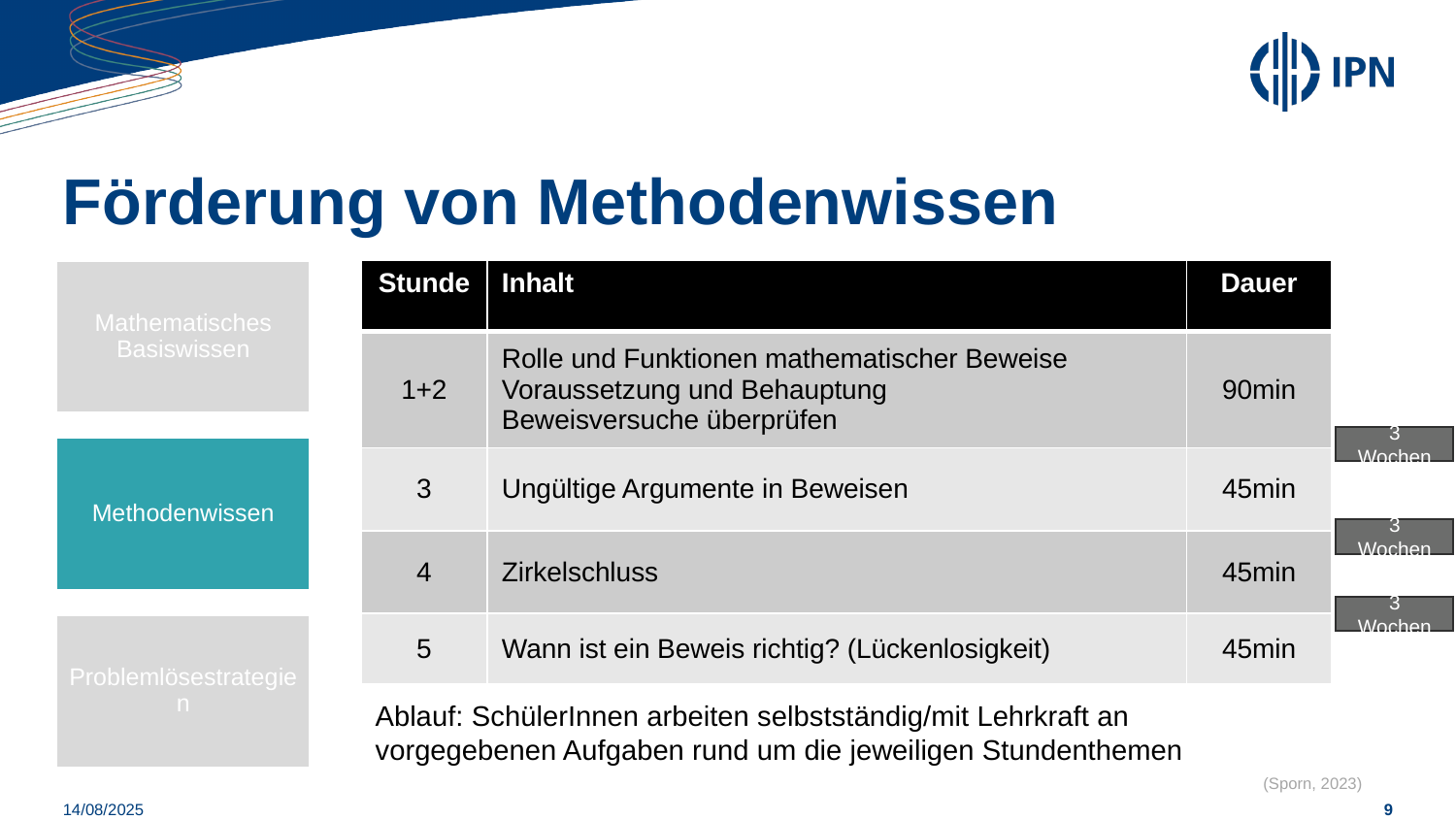

# Förderung von Methodenwissen
| Stunde | Inhalt | Dauer |
| --- | --- | --- |
| 1+2 | Rolle und Funktionen mathematischer Beweise Voraussetzung und Behauptung Beweisversuche überprüfen | 90min |
| 3 | Ungültige Argumente in Beweisen | 45min |
| 4 | Zirkelschluss | 45min |
| 5 | Wann ist ein Beweis richtig? (Lückenlosigkeit) | 45min |
Mathematisches Basiswissen
3 Wochen
Methodenwissen
3 Wochen
3 Wochen
Problemlösestrategien
Ablauf: SchülerInnen arbeiten selbstständig/mit Lehrkraft an vorgegebenen Aufgaben rund um die jeweiligen Stundenthemen
(Sporn, 2023)
14/08/2025

9